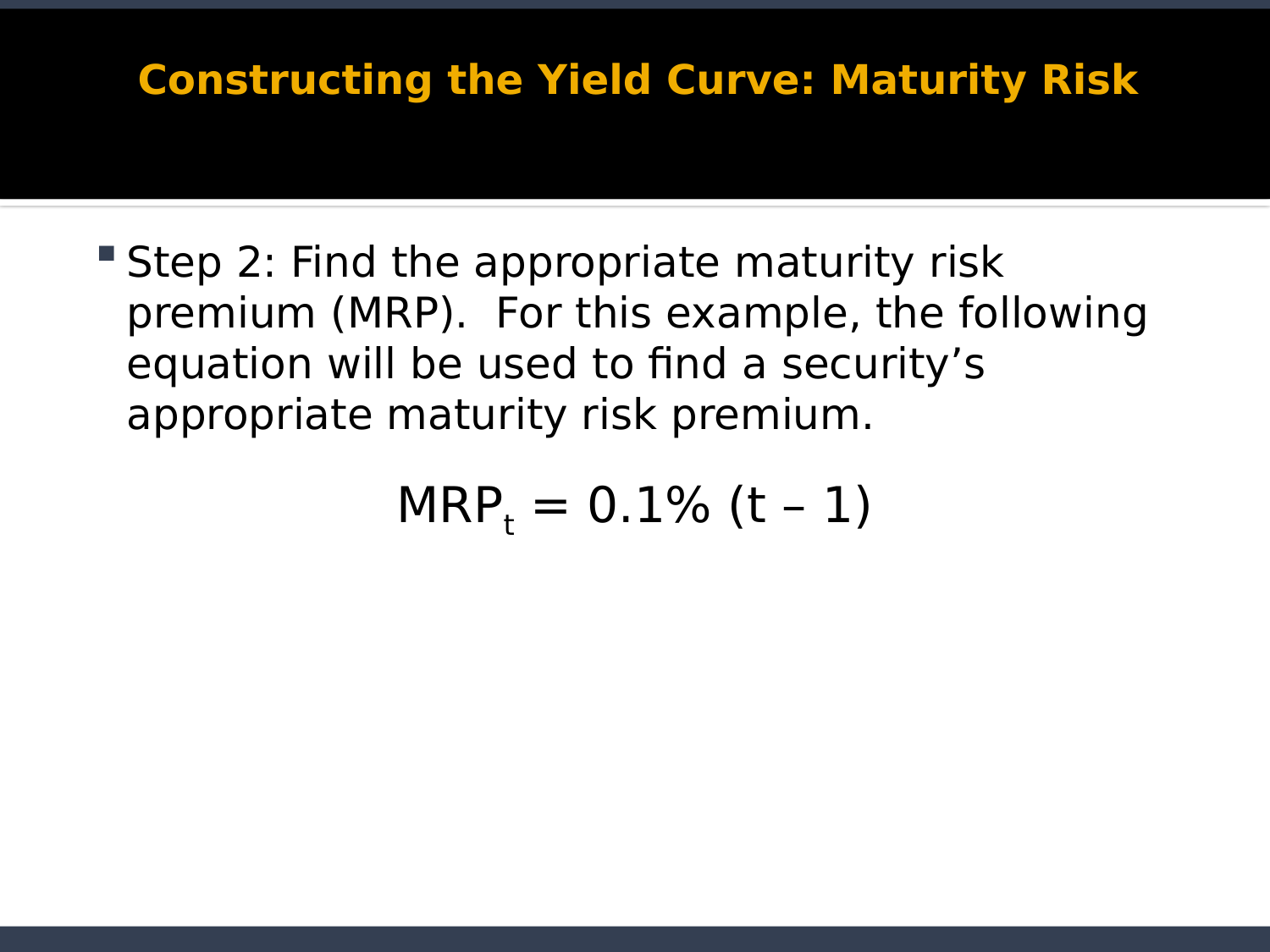

# Constructing the Yield Curve: Maturity Risk
Step 2: Find the appropriate maturity risk premium (MRP).  For this example, the following equation will be used to find a security’s appropriate maturity risk premium.
MRPt = 0.1% (t – 1)